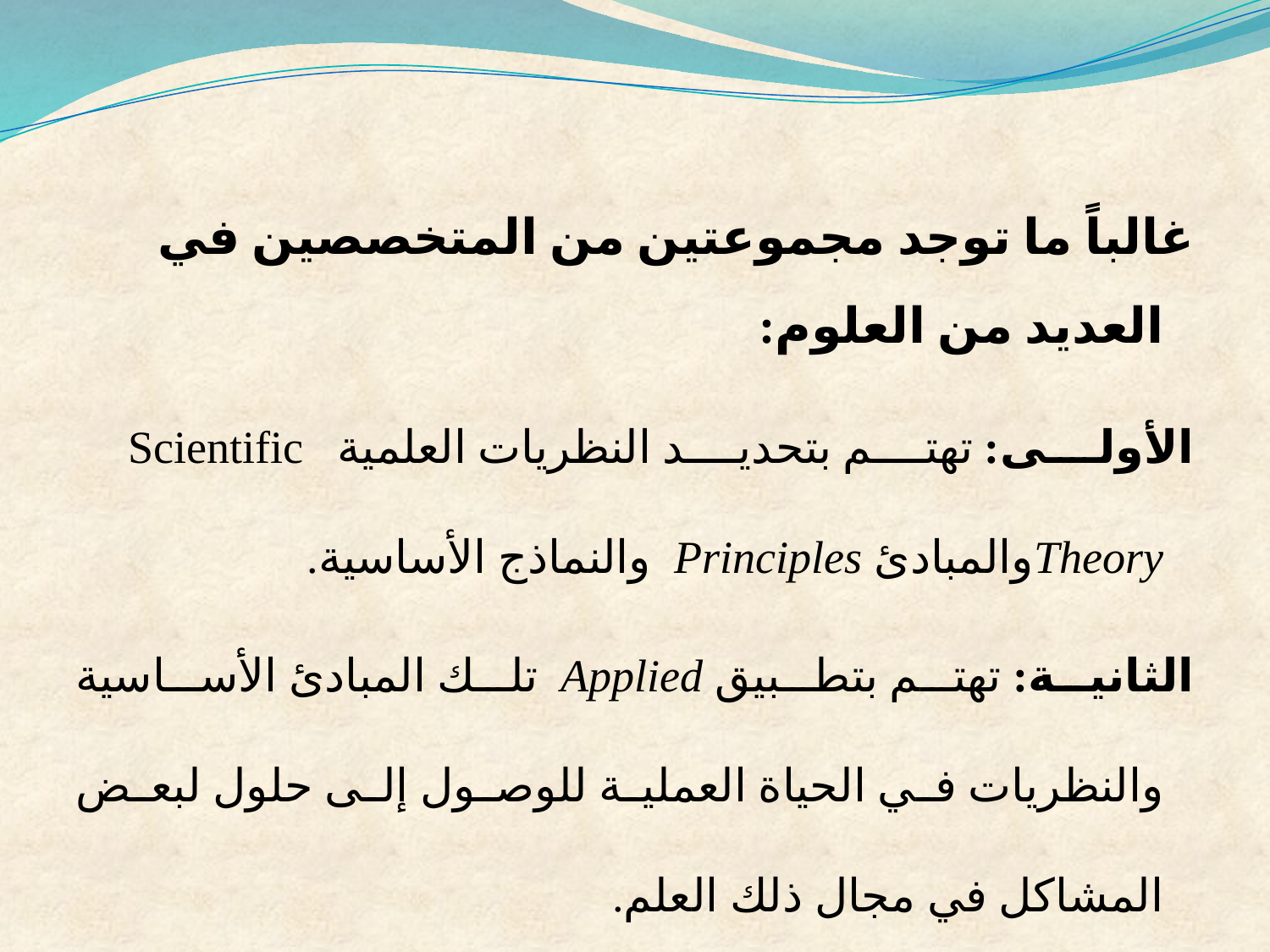

غالباً ما توجد مجموعتين من المتخصصين في العديد من العلوم:
الأولى: تهتم بتحديد النظريات العلمية   Scientific Theoryوالمبادئ Principles  والنماذج الأساسية.
الثانية: تهتم بتطبيق Applied  تلك المبادئ الأساسية والنظريات في الحياة العملية للوصول إلى حلول لبعض المشاكل في مجال ذلك العلم.